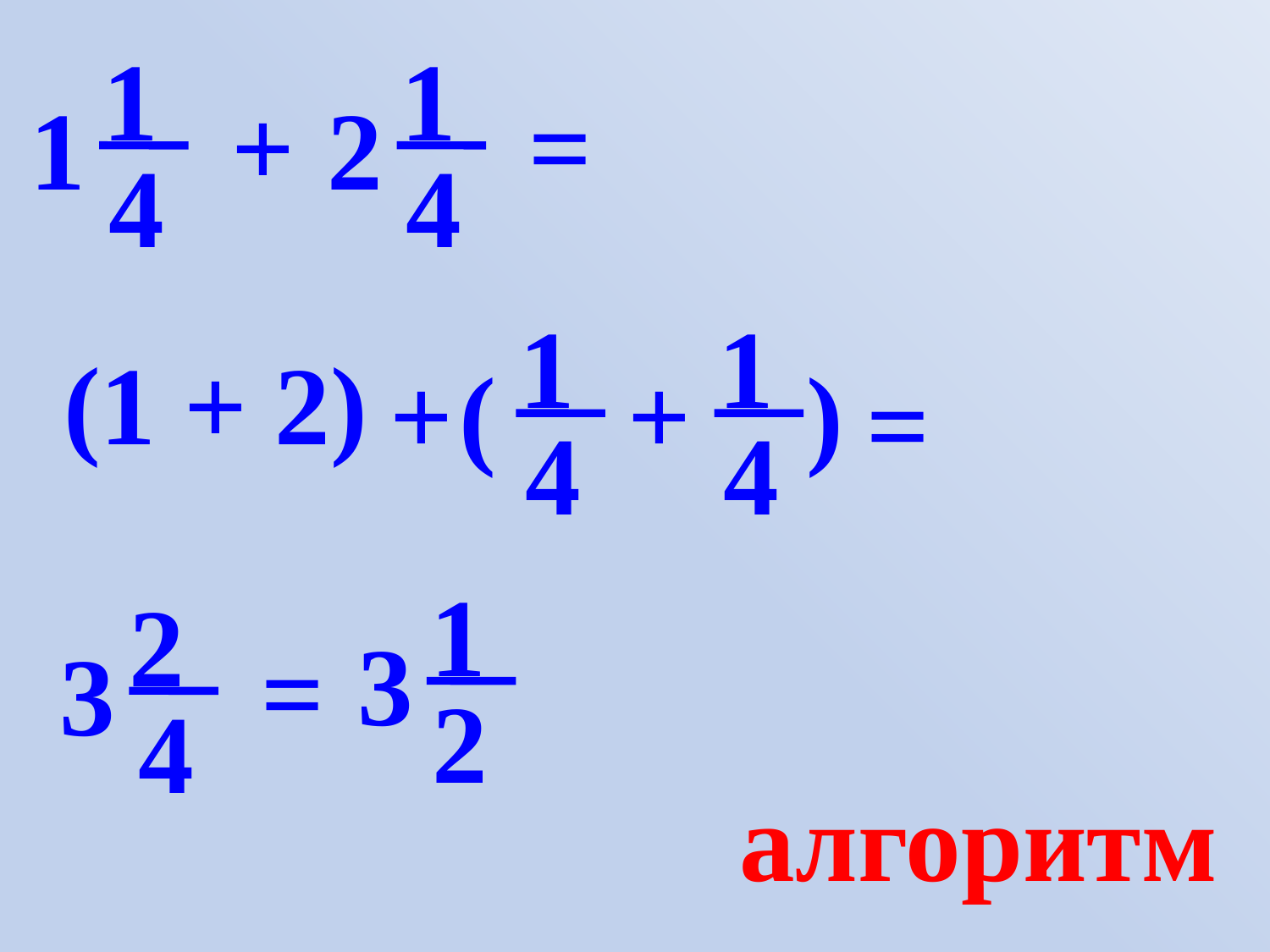

1
4

2
1
4

+
=
1
1
4

1
4

(
+
)
(1 + 2)
+
=
1
2

3
2
4

=
3
алгоритм